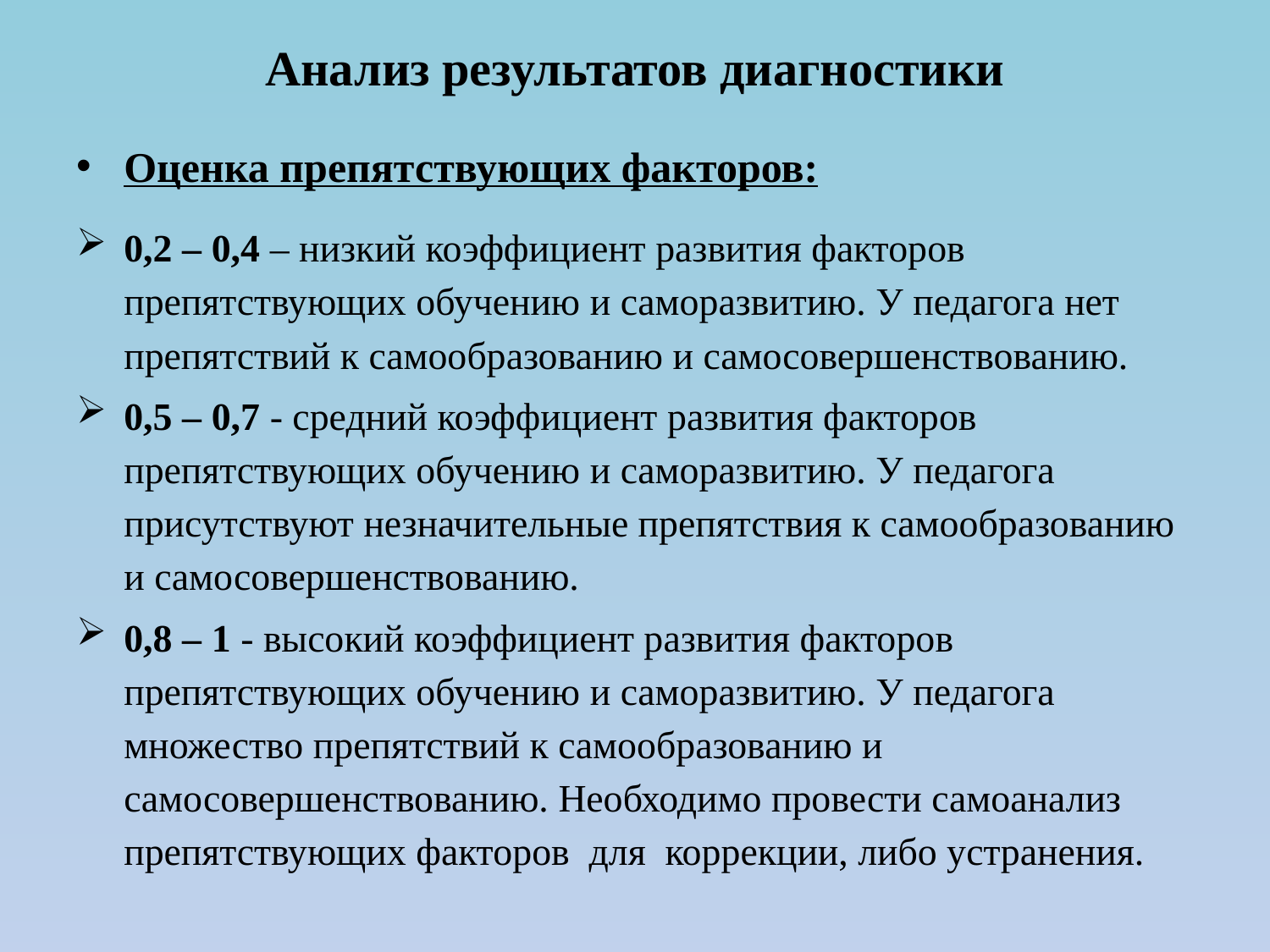

# Анализ результатов диагностики
Оценка препятствующих факторов:
0,2 – 0,4 – низкий коэффициент развития факторов препятствующих обучению и саморазвитию. У педагога нет препятствий к самообразованию и самосовершенствованию.
0,5 – 0,7 - средний коэффициент развития факторов препятствующих обучению и саморазвитию. У педагога присутствуют незначительные препятствия к самообразованию и самосовершенствованию.
0,8 – 1 - высокий коэффициент развития факторов препятствующих обучению и саморазвитию. У педагога множество препятствий к самообразованию и самосовершенствованию. Необходимо провести самоанализ препятствующих факторов  для  коррекции, либо устранения.